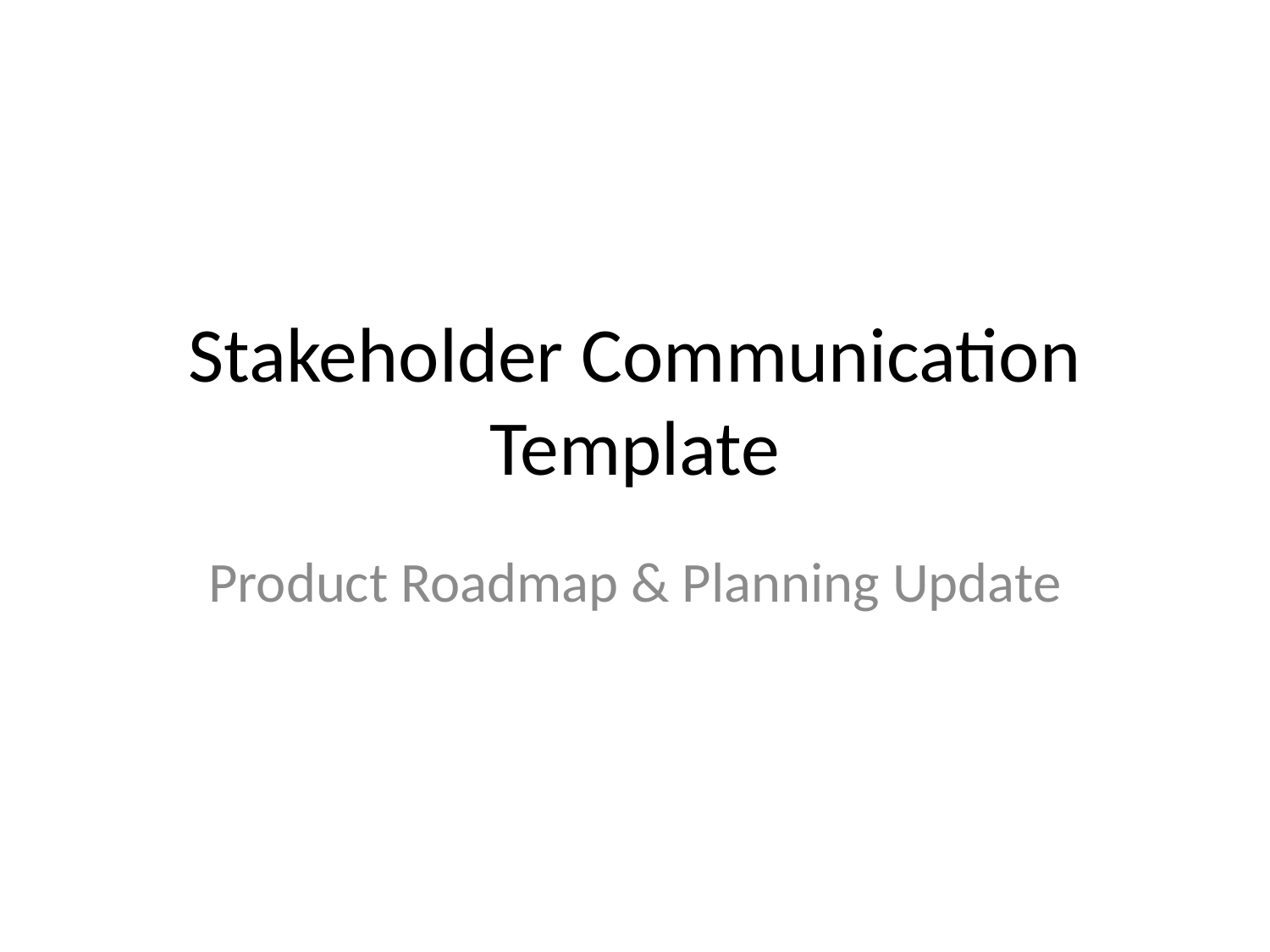

# Stakeholder Communication Template
Product Roadmap & Planning Update